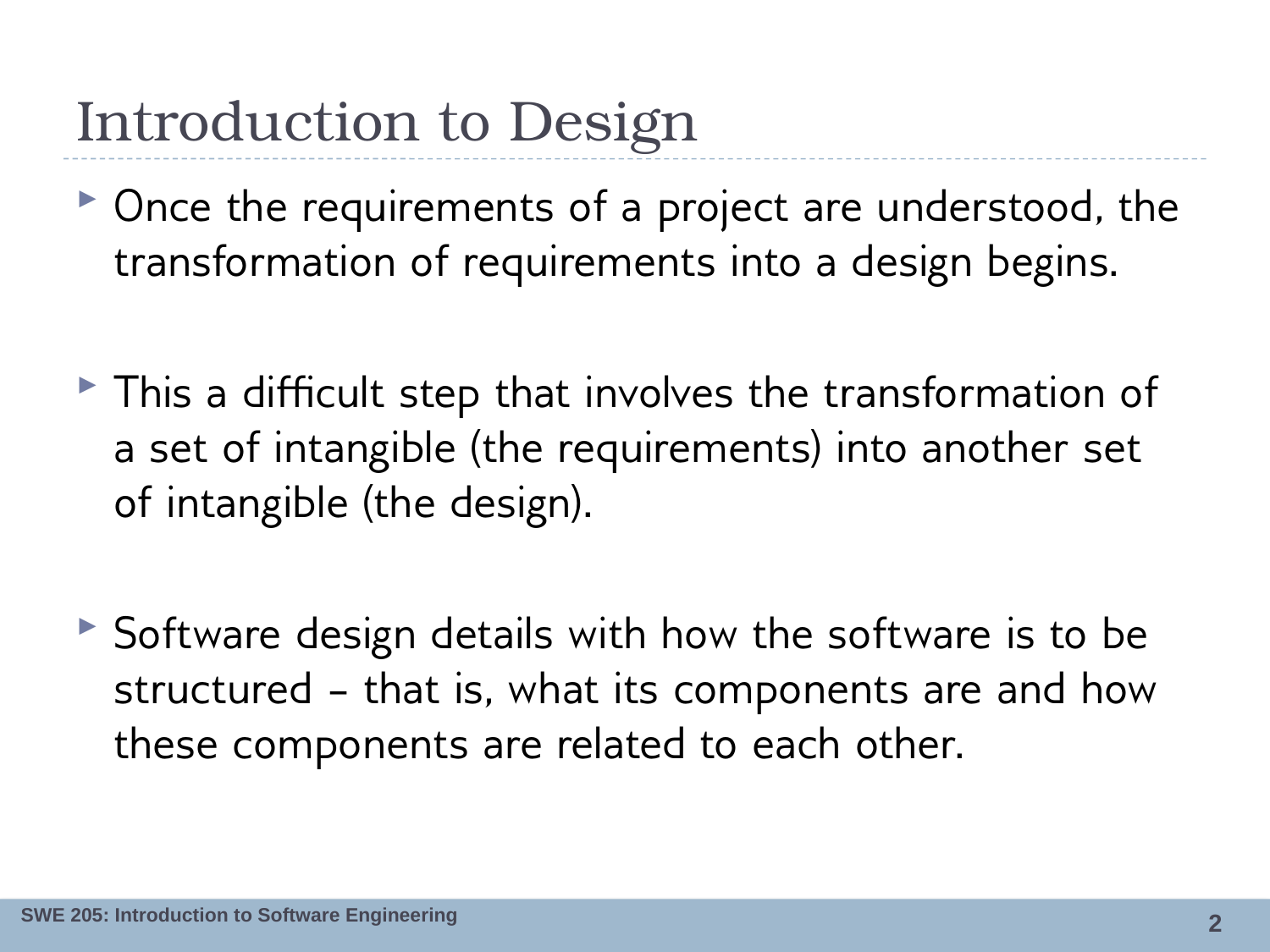

# Introduction to Design
Once the requirements of a project are understood, the transformation of requirements into a design begins.

This a difficult step that involves the transformation of a set of intangible (the requirements) into another set of intangible (the design).

Software design details with how the software is to be structured – that is, what its components are and how these components are related to each other.

2